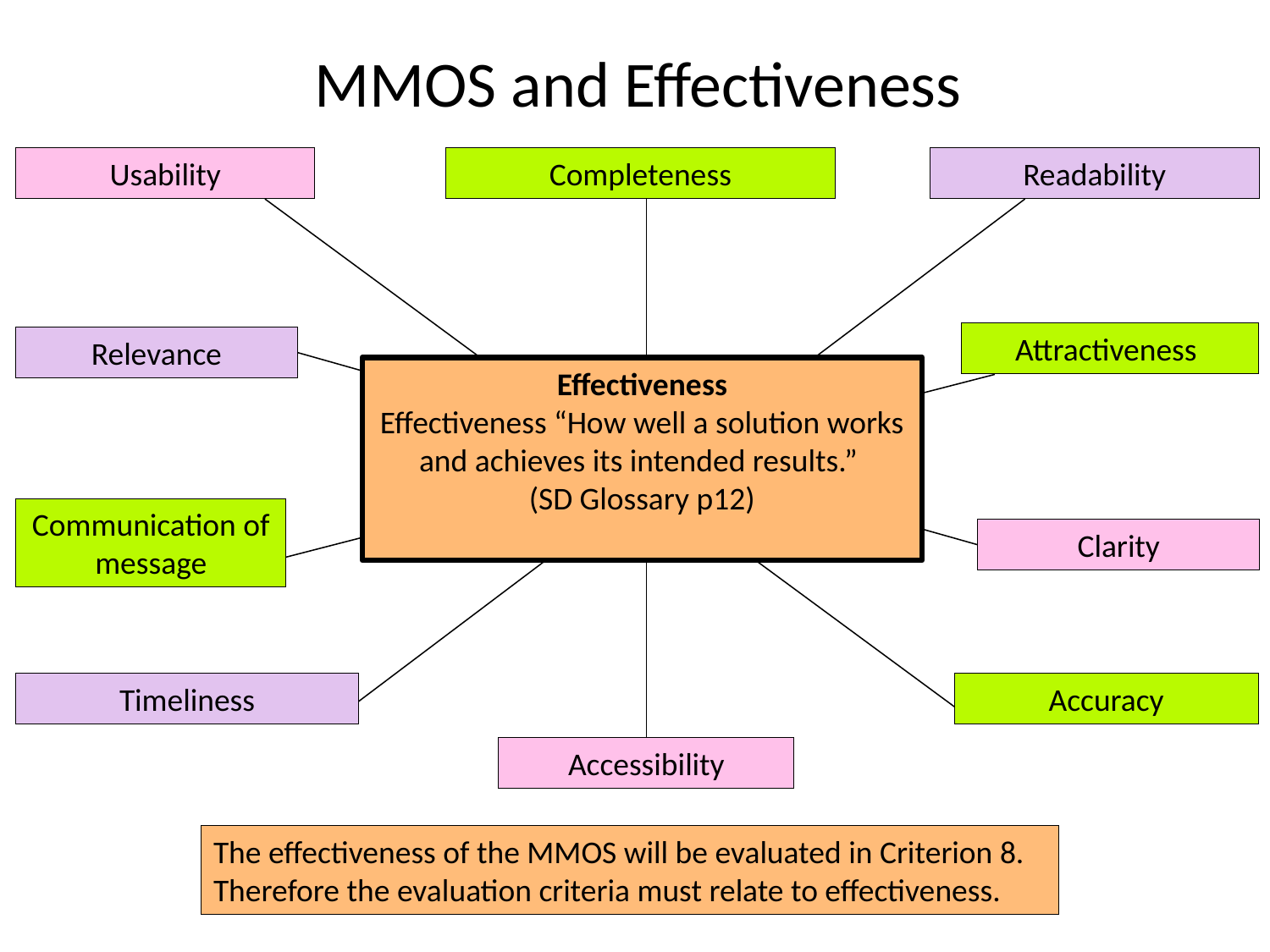

MMOS and Effectiveness
Usability
Completeness
Readability
Attractiveness
Relevance
Effectiveness
Effectiveness “How well a solution works and achieves its intended results.”
(SD Glossary p12)

Communication of message
Clarity
Timeliness
Accuracy
Accessibility
The effectiveness of the MMOS will be evaluated in Criterion 8. Therefore the evaluation criteria must relate to effectiveness.